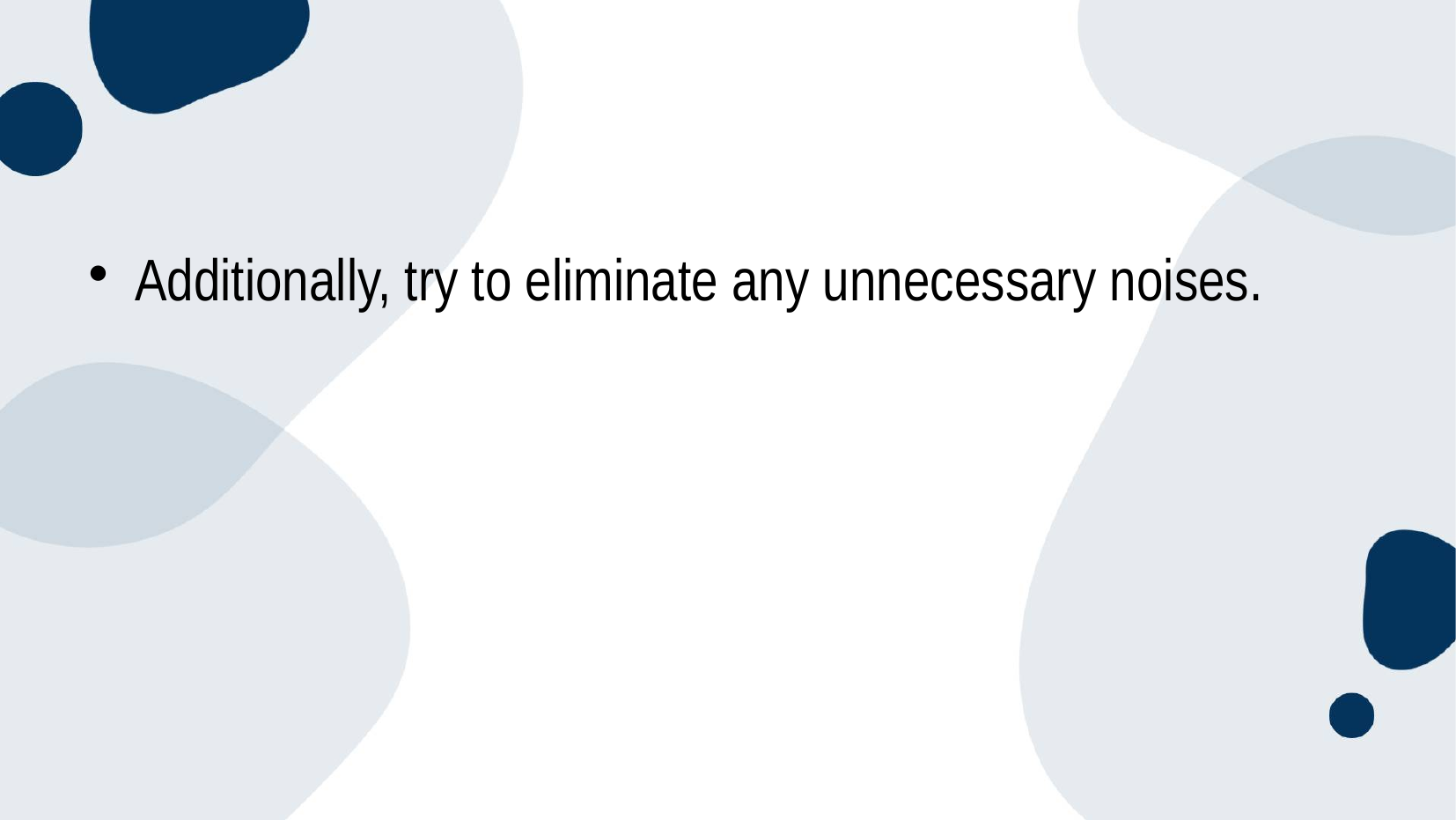

Additionally, try to eliminate any unnecessary noises.